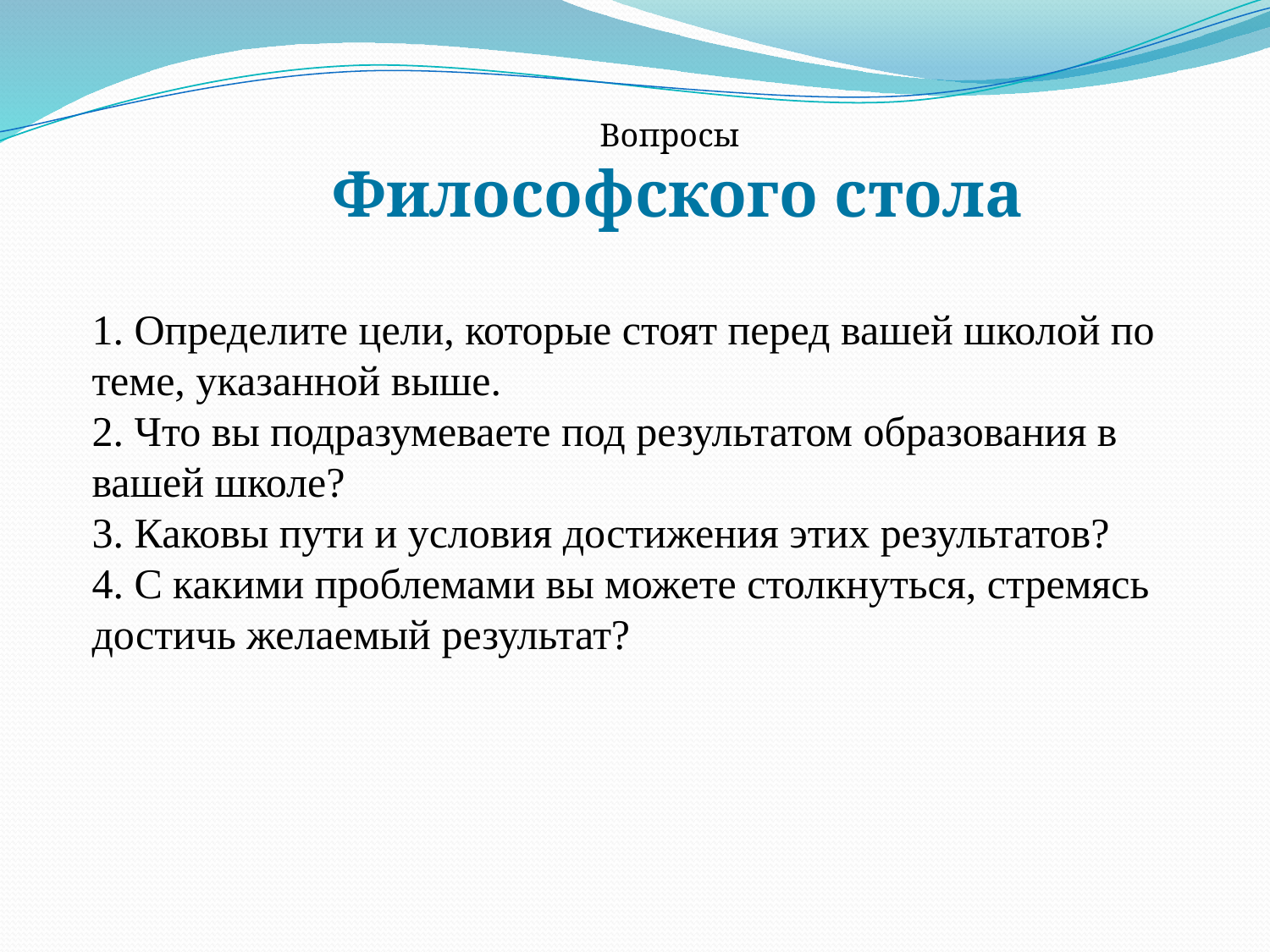

Вопросы
 Философского стола
1. Определите цели, которые стоят перед вашей школой по теме, указанной выше.
2. Что вы подразумеваете под результатом образования в вашей школе?
3. Каковы пути и условия достижения этих результатов?
4. С какими проблемами вы можете столкнуться, стремясь достичь желаемый результат?